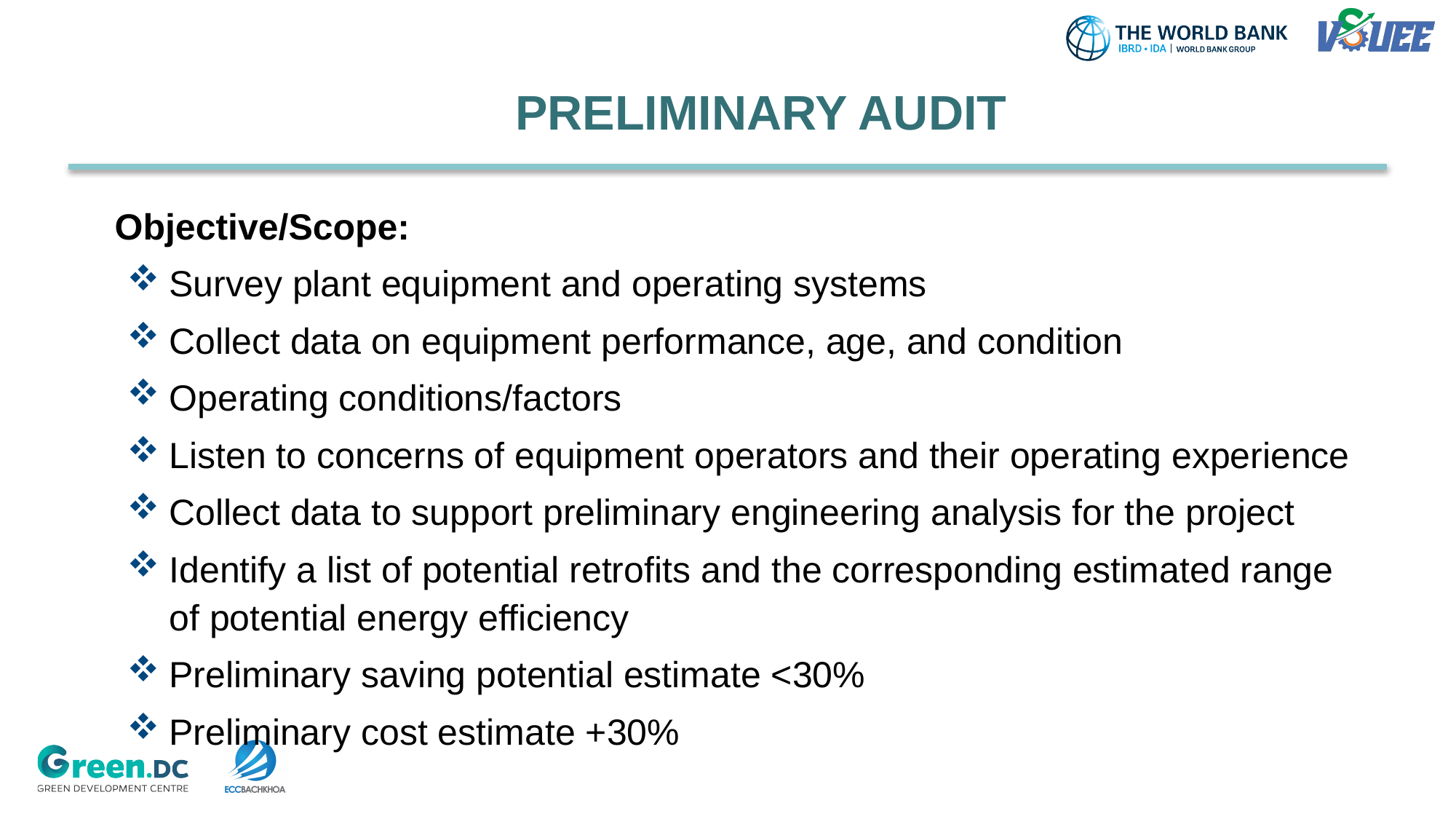

# Preliminary audit
Objective/Scope:
Survey plant equipment and operating systems
Collect data on equipment performance, age, and condition
Operating conditions/factors
Listen to concerns of equipment operators and their operating experience
Collect data to support preliminary engineering analysis for the project
Identify a list of potential retrofits and the corresponding estimated range of potential energy efficiency
Preliminary saving potential estimate <30%
Preliminary cost estimate +30%